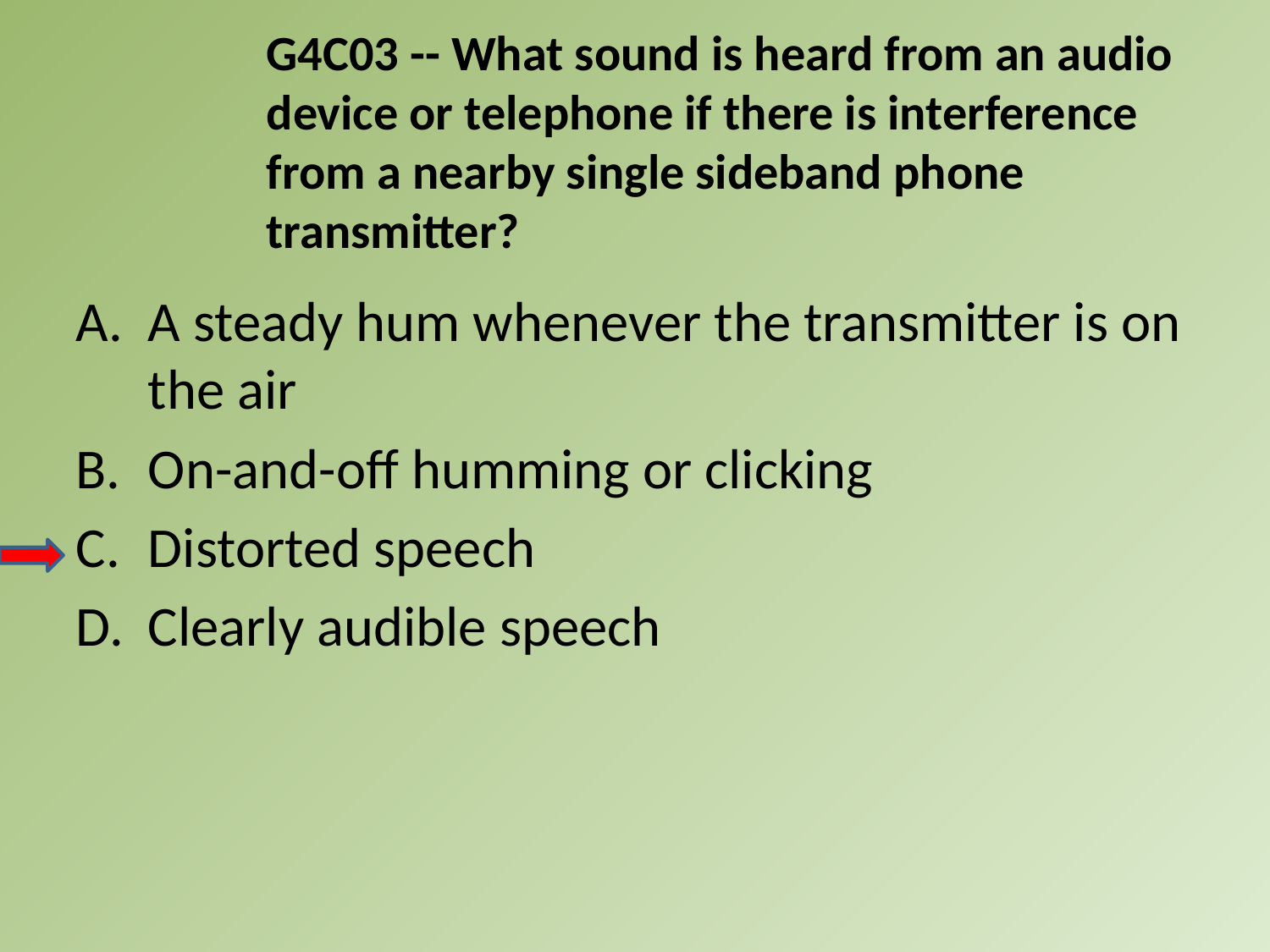

G4C03 -- What sound is heard from an audio device or telephone if there is interference from a nearby single sideband phone transmitter?
A.	A steady hum whenever the transmitter is on the air
B.	On-and-off humming or clicking
C.	Distorted speech
D.	Clearly audible speech